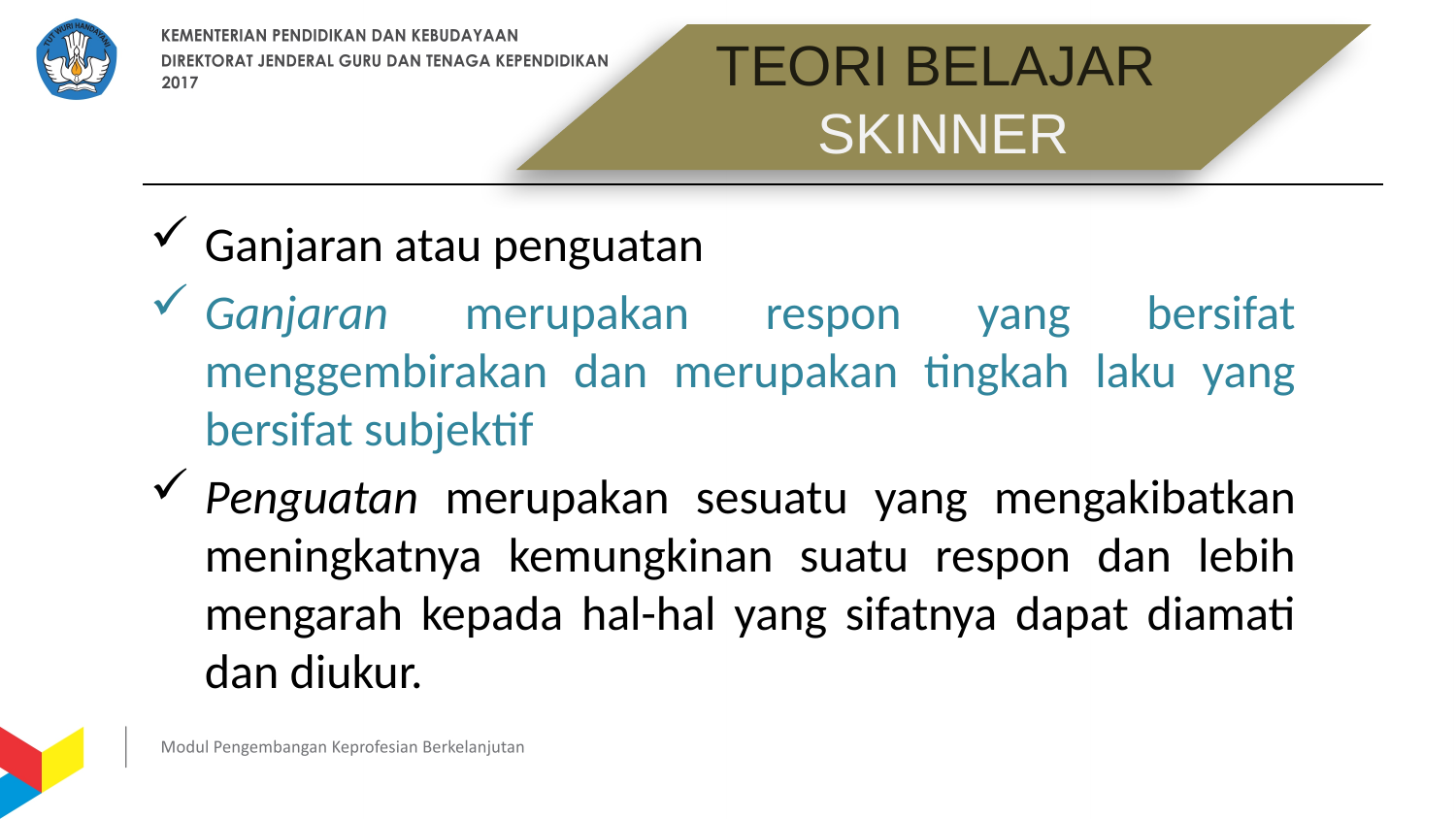

TEORI BELAJAR
SKINNER
Ganjaran atau penguatan
Ganjaran merupakan respon yang bersifat menggembirakan dan merupakan tingkah laku yang bersifat subjektif
Penguatan merupakan sesuatu yang mengakibatkan meningkatnya kemungkinan suatu respon dan lebih mengarah kepada hal-hal yang sifatnya dapat diamati dan diukur.